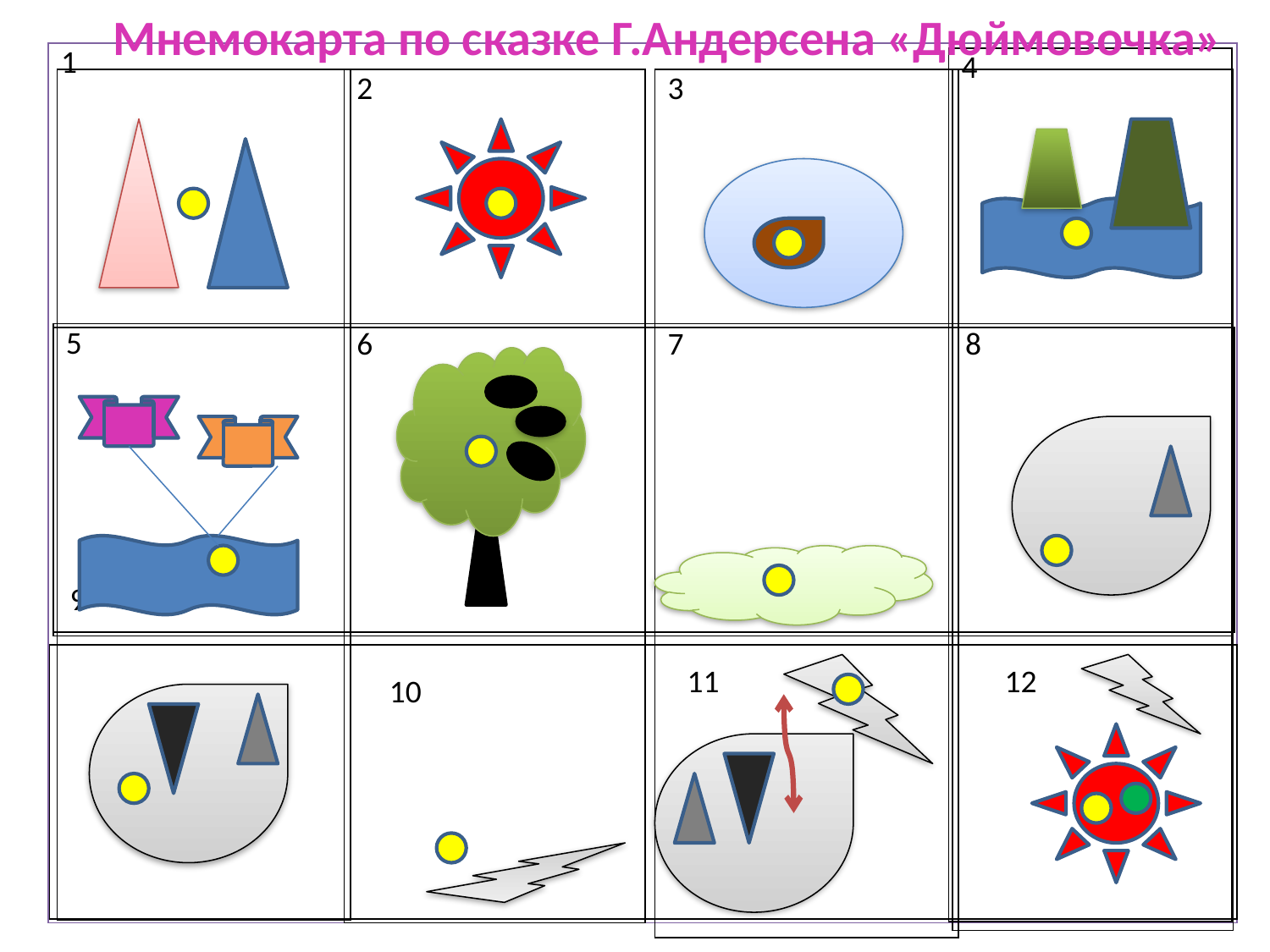

Мнемокарта по сказке Г.Андерсена «Дюймовочка»
| 1 |
| --- |
| 4 |
| --- |
| 9 |
| --- |
| 2 6 |
| --- |
| 3 7 |
| --- |
| 8 |
| --- |

| 5 |
| --- |
|  |
| --- |

|  |
| --- |
11

12

10